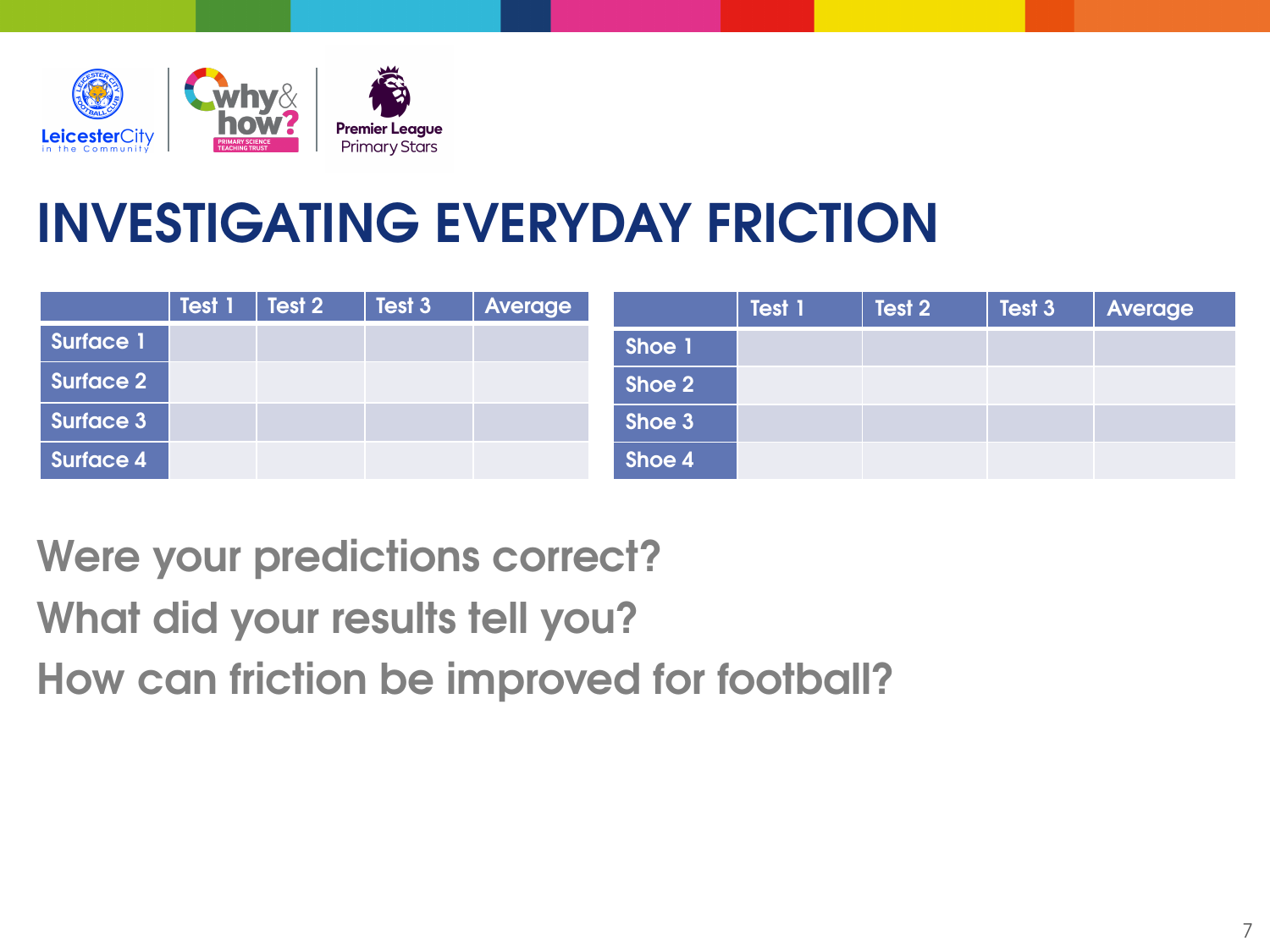

INVESTIGATING EVERYDAY FRICTION

|  | Test 1 | Test 2 | Test 3 | Average |
| --- | --- | --- | --- | --- |
| Surface 1 |  |  |  |  |
| Surface 2 |  |  |  |  |
| Surface 3 |  |  |  |  |
| Surface 4 |  |  |  |  |
|  | Test 1 | Test 2 | Test 3 | Average |
| --- | --- | --- | --- | --- |
| Shoe 1 |  |  |  |  |
| Shoe 2 |  |  |  |  |
| Shoe 3 |  |  |  |  |
| Shoe 4 |  |  |  |  |
Were your predictions correct?
What did your results tell you?
How can friction be improved for football?
7